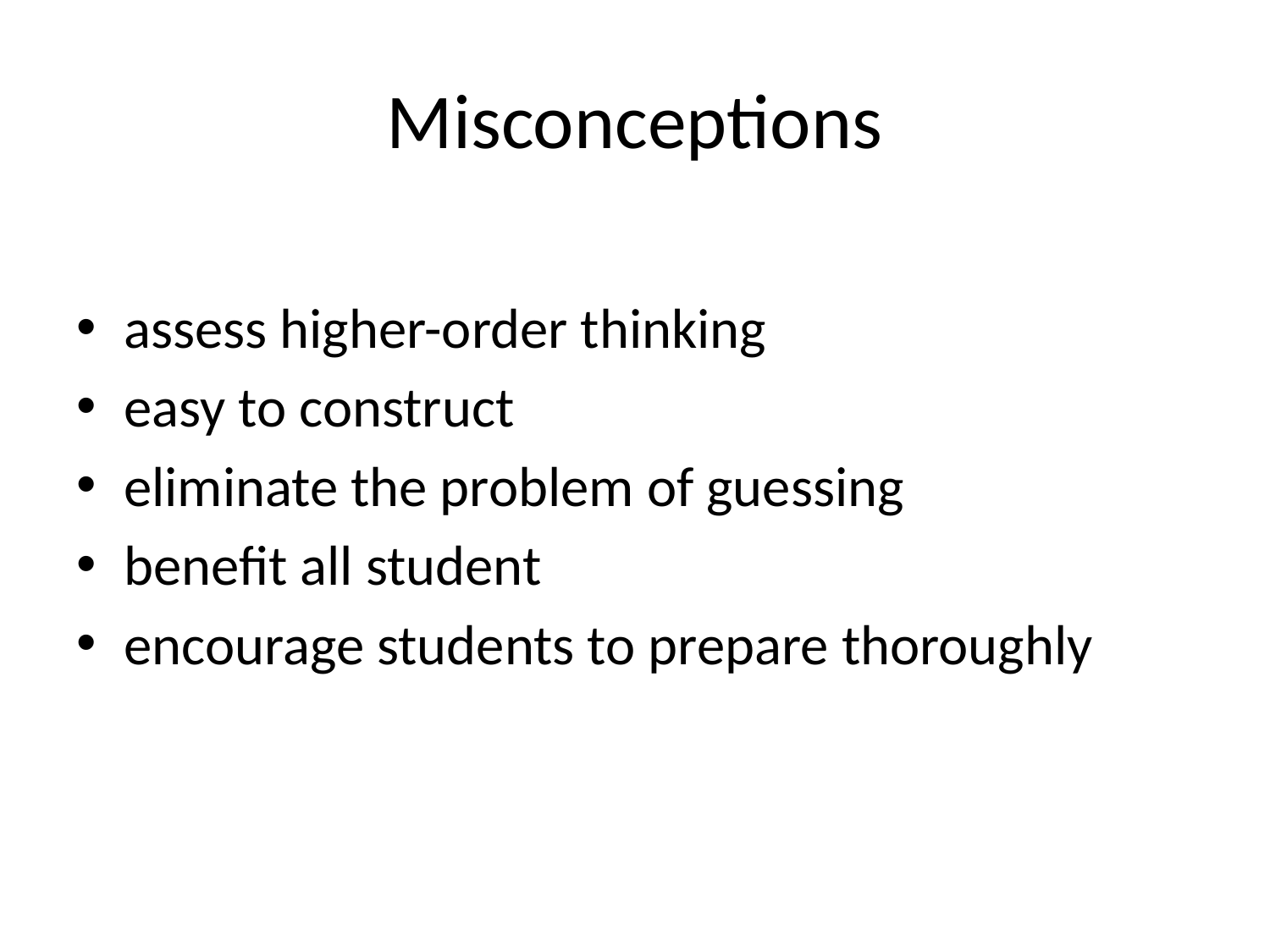

# Misconceptions
assess higher-order thinking
easy to construct
eliminate the problem of guessing
benefit all student
encourage students to prepare thoroughly